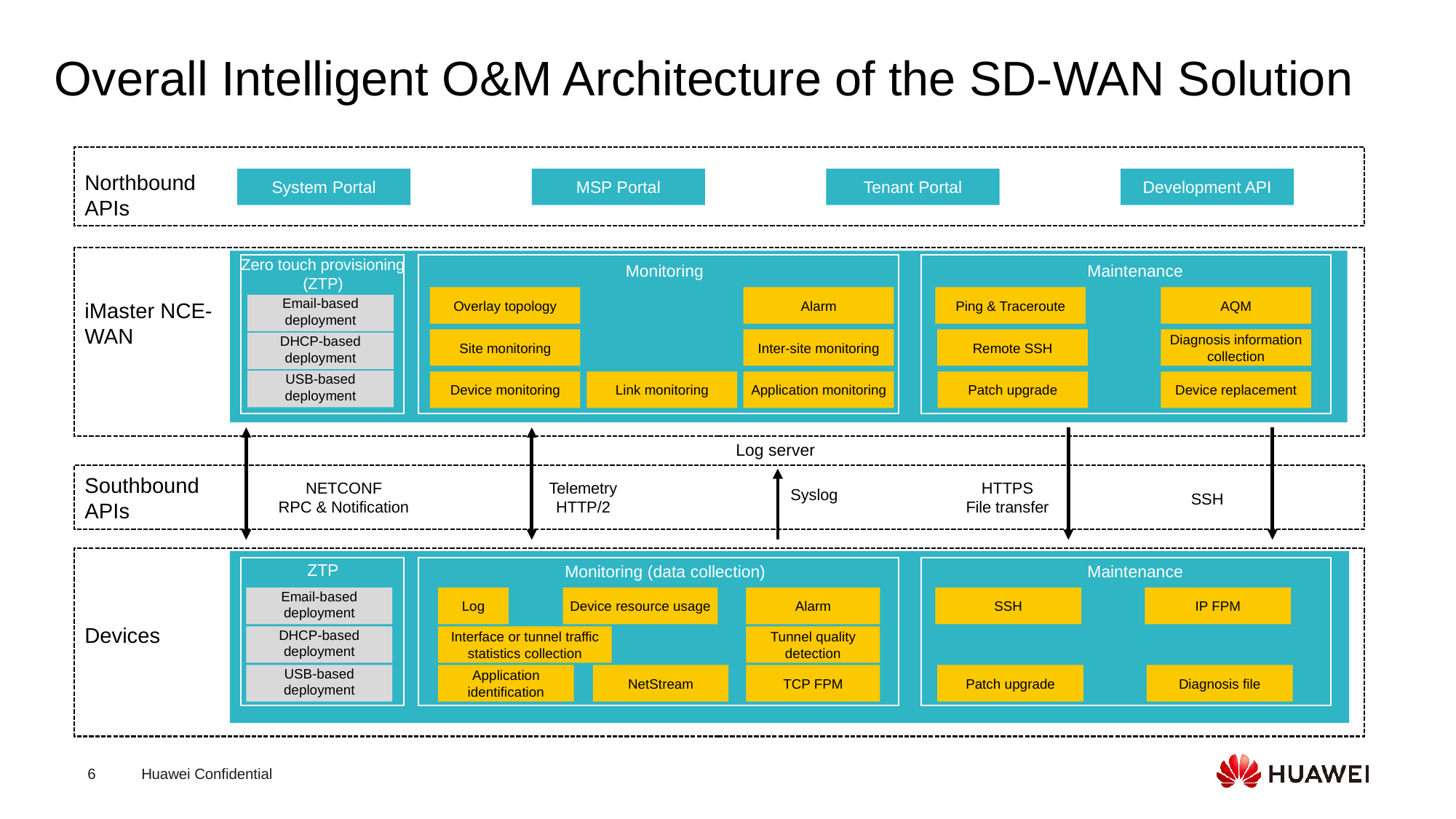

# Overall Intelligent O&M Architecture of the SD-WAN Solution

Northbound APIs
System Portal
MSP Portal
Tenant Portal
Development API

Zero touch provisioning (ZTP)

Monitoring
Maintenance
Overlay topology
Alarm
Ping & Traceroute
AQM
iMaster NCE-WAN
Email-based deployment
Site monitoring
Inter-site monitoring
Remote SSH
Diagnosis information collection
DHCP-based deployment
USB-based deployment
Device monitoring
Link monitoring
Application monitoring
Patch upgrade
Device replacement
Log server

Southbound APIs
NETCONF
RPC & Notification
Telemetry
HTTP/2
HTTPS
File transfer
Syslog
SSH

ZTP
Monitoring (data collection)
Maintenance

Email-based deployment
Log
Device resource usage
Alarm
SSH
IP FPM
Devices
DHCP-based deployment
Interface or tunnel traffic statistics collection
Tunnel quality detection
USB-based deployment
Application identification
NetStream
TCP FPM
Patch upgrade
Diagnosis file